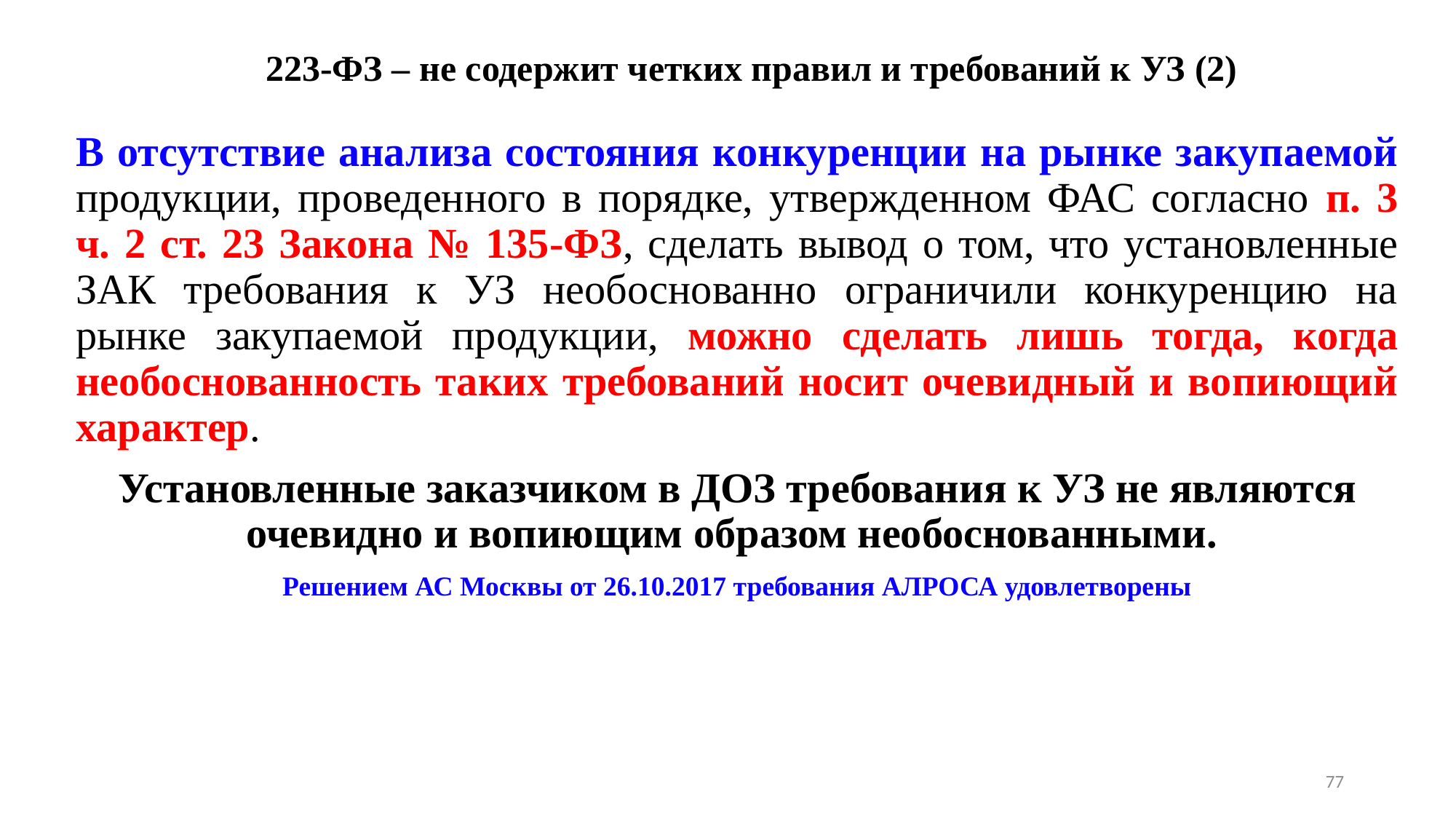

# 223-ФЗ – не содержит четких правил и требований к УЗ (2)
В отсутствие анализа состояния конкуренции на рынке закупаемой продукции, проведенного в порядке, утвержденном ФАС согласно п. 3 ч. 2 ст. 23 Закона № 135-ФЗ, сделать вывод о том, что установленные ЗАК требования к УЗ необоснованно ограничили конкуренцию на рынке закупаемой продукции, можно сделать лишь тогда, когда необоснованность таких требований носит очевидный и вопиющий характер.
Установленные заказчиком в ДОЗ требования к УЗ не являются очевидно и вопиющим образом необоснованными.
Решением АС Москвы от 26.10.2017 требования АЛРОСА удовлетворены
77